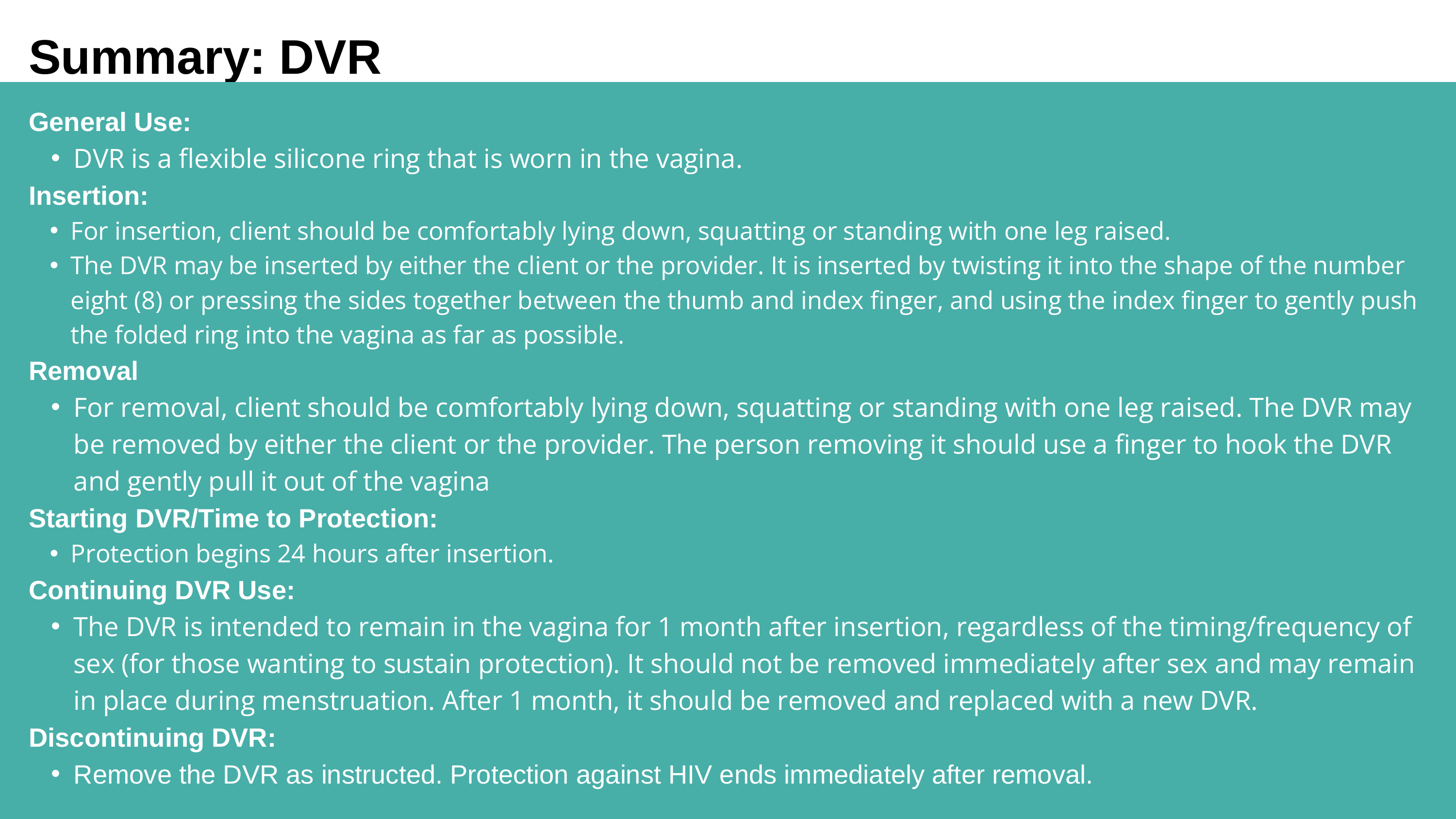

Summary: DVR

General Use:
DVR is a flexible silicone ring that is worn in the vagina.
Insertion:
For insertion, client should be comfortably lying down, squatting or standing with one leg raised.
The DVR may be inserted by either the client or the provider. It is inserted by twisting it into the shape of the number eight (8) or pressing the sides together between the thumb and index finger, and using the index finger to gently push the folded ring into the vagina as far as possible.
Removal
For removal, client should be comfortably lying down, squatting or standing with one leg raised. The DVR may be removed by either the client or the provider. The person removing it should use a finger to hook the DVR and gently pull it out of the vagina
Starting DVR/Time to Protection:
Protection begins 24 hours after insertion.
Continuing DVR Use:
The DVR is intended to remain in the vagina for 1 month after insertion, regardless of the timing/frequency of sex (for those wanting to sustain protection). It should not be removed immediately after sex and may remain in place during menstruation. After 1 month, it should be removed and replaced with a new DVR.
Discontinuing DVR:
Remove the DVR as instructed. Protection against HIV ends immediately after removal.